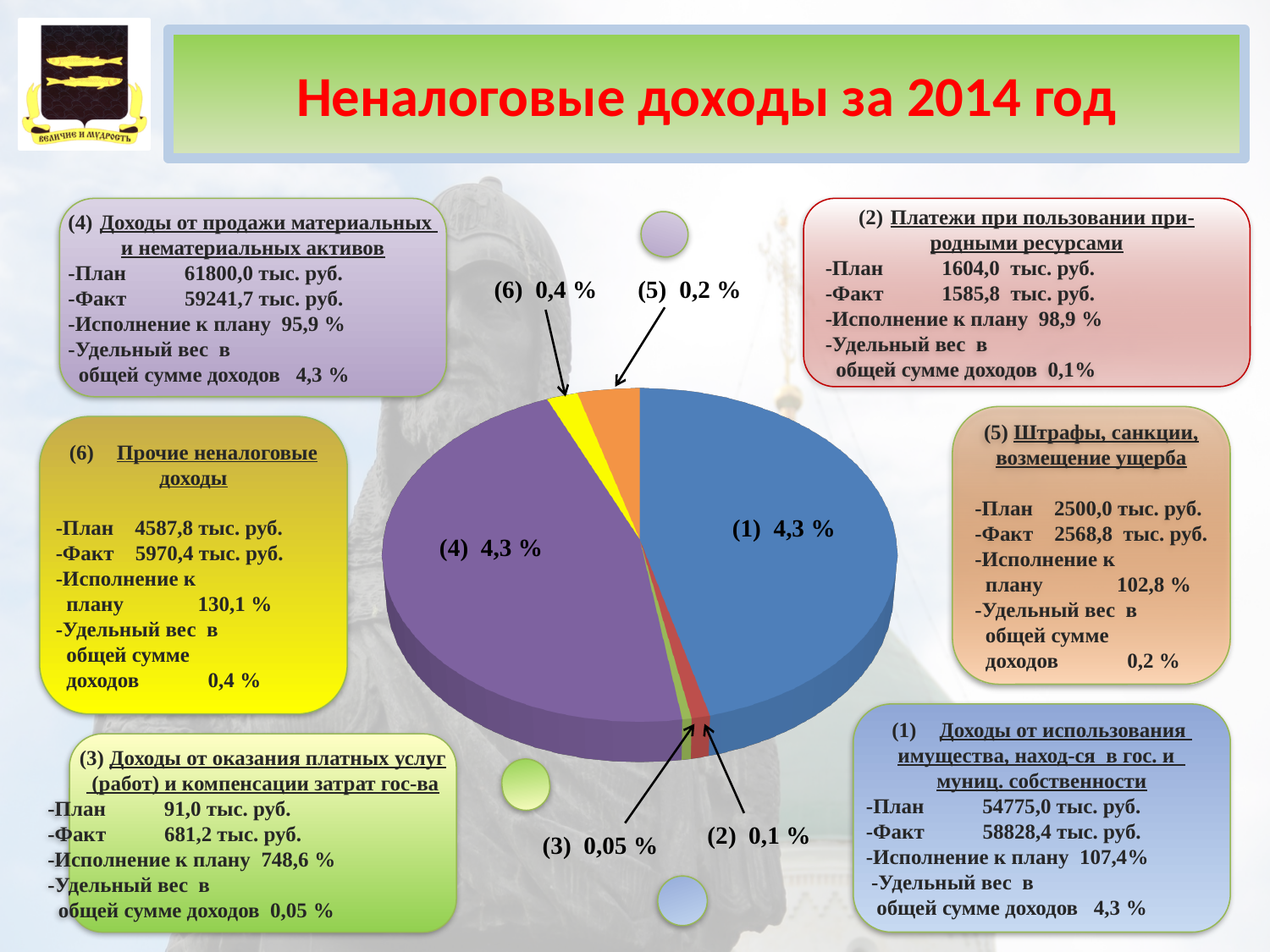

Неналоговые доходы за 2014 год
Доходы от продажи материальных
и нематериальных активов
-План           61800,0 тыс. руб.
-Факт           59241,7 тыс. руб.
-Исполнение к плану  95,9 %
-Удельный вес  в
  общей сумме доходов   4,3 %
Платежи при пользовании при-
родными ресурсами
-План           1604,0  тыс. руб.
-Факт           1585,8  тыс. руб.
-Исполнение к плану  98,9 %
-Удельный вес  в
  общей сумме доходов  0,1%

(6)  0,4 %
(5)  0,2 %

[unsupported chart]

(5) Штрафы, санкции,
возмещение ущерба

-План    2500,0 тыс. руб.
-Факт    2568,8  тыс. руб.
-Исполнение к
  плану              102,8 %
-Удельный вес  в
  общей сумме
  доходов             0,2 %
Прочие неналоговые
доходы

-План    4587,8 тыс. руб.
-Факт    5970,4 тыс. руб.
-Исполнение к
  плану              130,1 %
-Удельный вес  в
  общей сумме
  доходов             0,4 %
(1)  4,3 %
(4)  4,3 %
   Доходы от использования
имущества, наход-ся  в гос. и
муниц. собственности
-План           54775,0 тыс. руб.
-Факт           58828,4 тыс. руб.
-Исполнение к плану  107,4%
 -Удельный вес  в
  общей сумме доходов   4,3 %
(3) Доходы от оказания платных услуг
 (работ) и компенсации затрат гос-ва
-План           91,0 тыс. руб.
-Факт           681,2 тыс. руб.
-Исполнение к плану  748,6 %
-Удельный вес  в
  общей сумме доходов  0,05 %

(2)  0,1 %
(3)  0,05 %